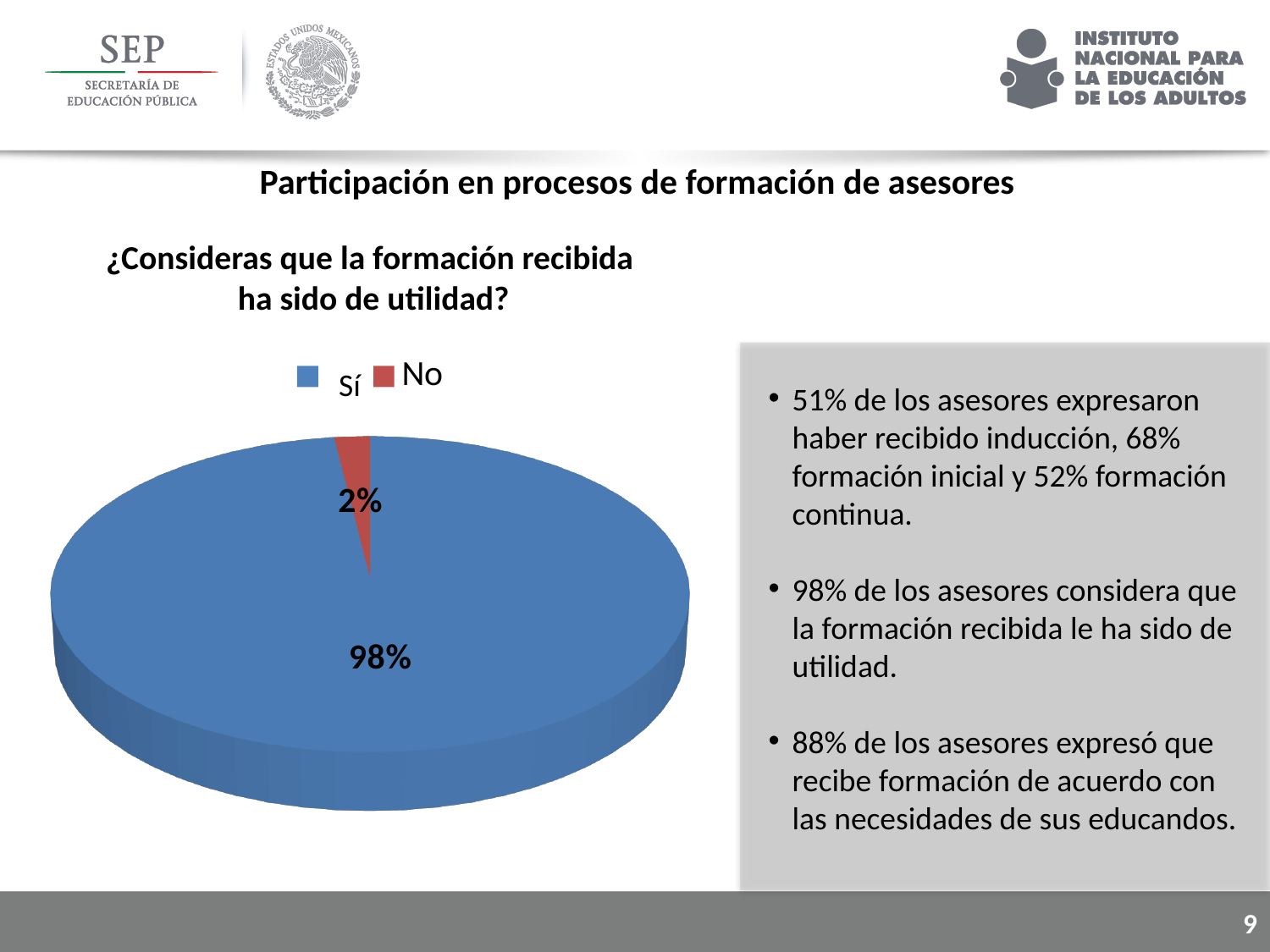

Participación en procesos de formación de asesores
¿Consideras que la formación recibida
 ha sido de utilidad?

[unsupported chart]

Sí
51% de los asesores expresaron haber recibido inducción, 68% formación inicial y 52% formación continua.

98% de los asesores considera que la formación recibida le ha sido de utilidad.

88% de los asesores expresó que recibe formación de acuerdo con las necesidades de sus educandos.
9